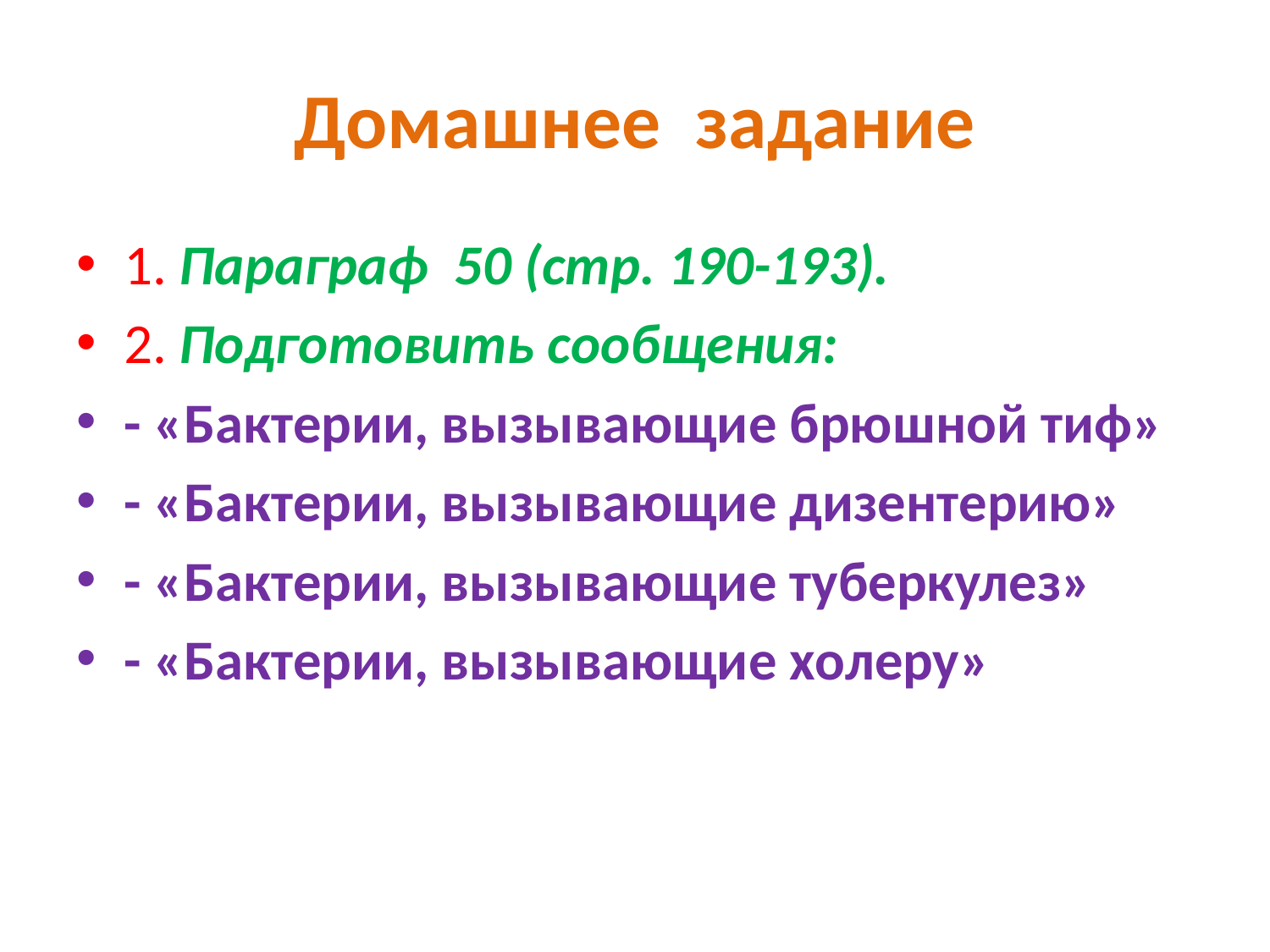

# Домашнее  задание
1. Параграф  50 (стр. 190-193).
2. Подготовить сообщения:
- «Бактерии, вызывающие брюшной тиф»
- «Бактерии, вызывающие дизентерию»
- «Бактерии, вызывающие туберкулез»
- «Бактерии, вызывающие холеру»